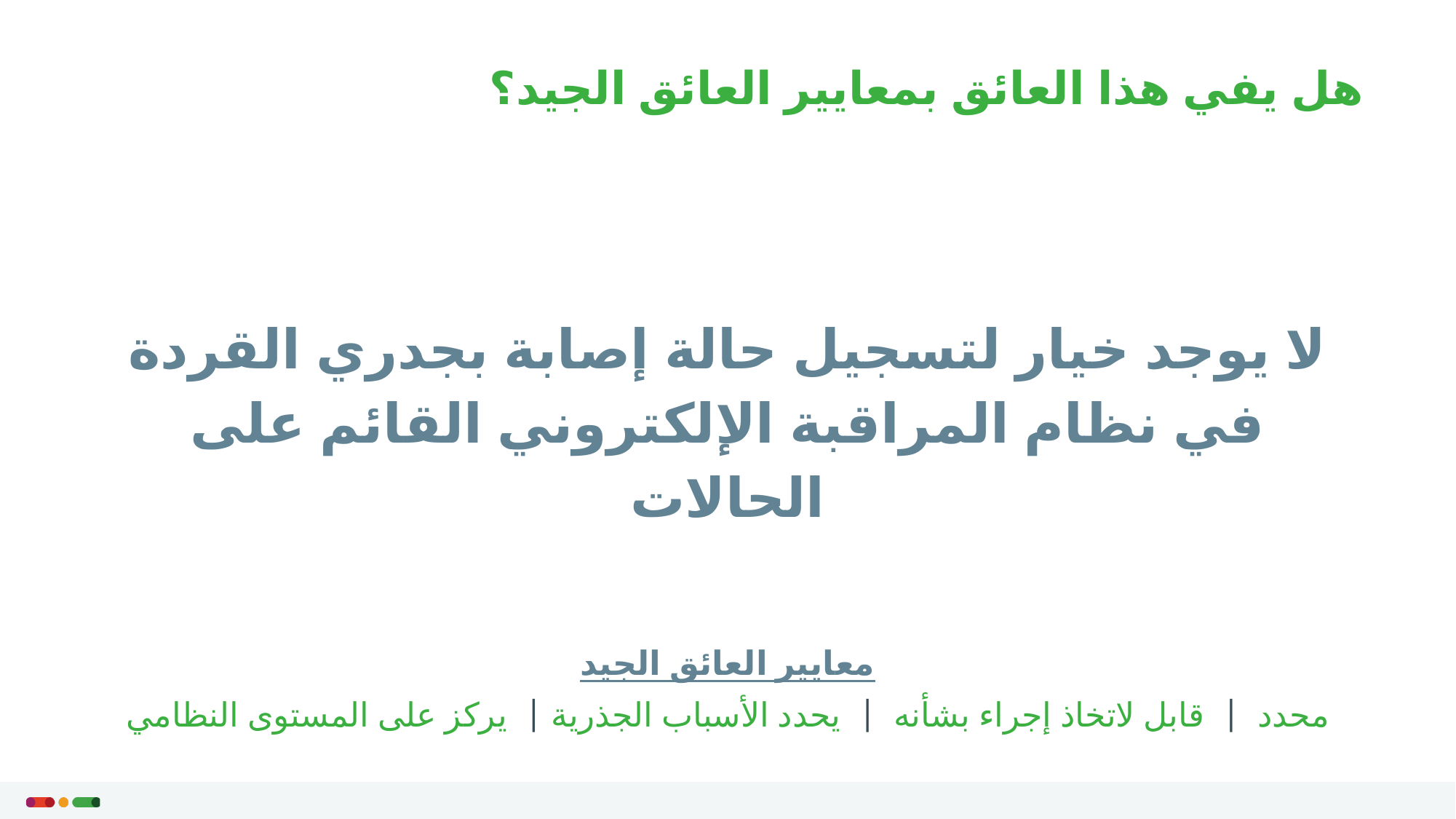

هل يفي هذا العائق بمعايير العائق الجيد؟
لا يوجد خيار لتسجيل حالة إصابة بجدري القردة في نظام المراقبة الإلكتروني القائم على الحالات
معايير العائق الجيد
محدد  |  قابل لاتخاذ إجراء بشأنه  |  يحدد الأسباب الجذرية |  يركز على المستوى النظامي